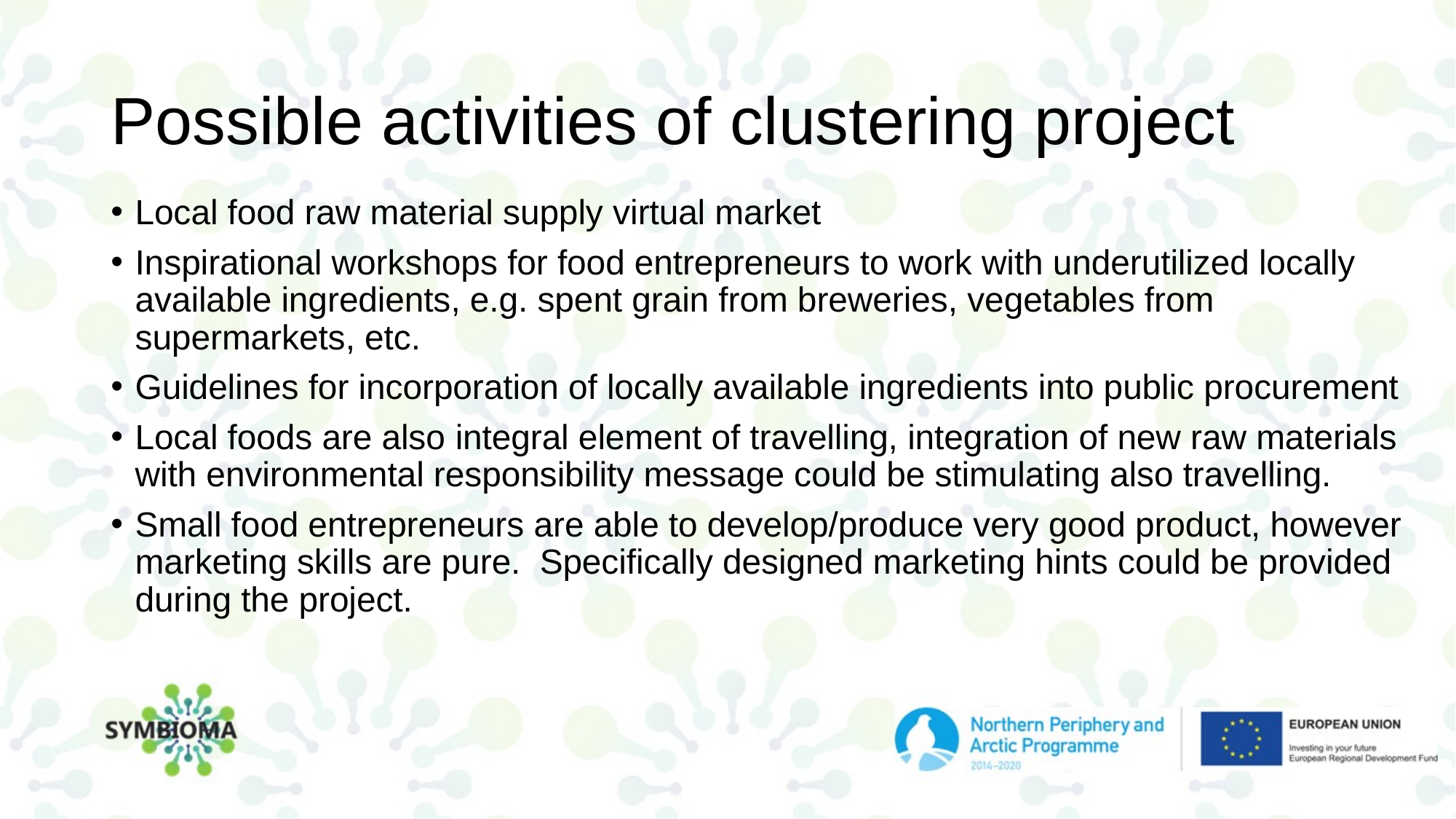

# Possible activities of clustering project
Local food raw material supply virtual market
Inspirational workshops for food entrepreneurs to work with underutilized locally available ingredients, e.g. spent grain from breweries, vegetables from supermarkets, etc.
Guidelines for incorporation of locally available ingredients into public procurement
Local foods are also integral element of travelling, integration of new raw materials with environmental responsibility message could be stimulating also travelling.
Small food entrepreneurs are able to develop/produce very good product, however marketing skills are pure.  Specifically designed marketing hints could be provided during the project.